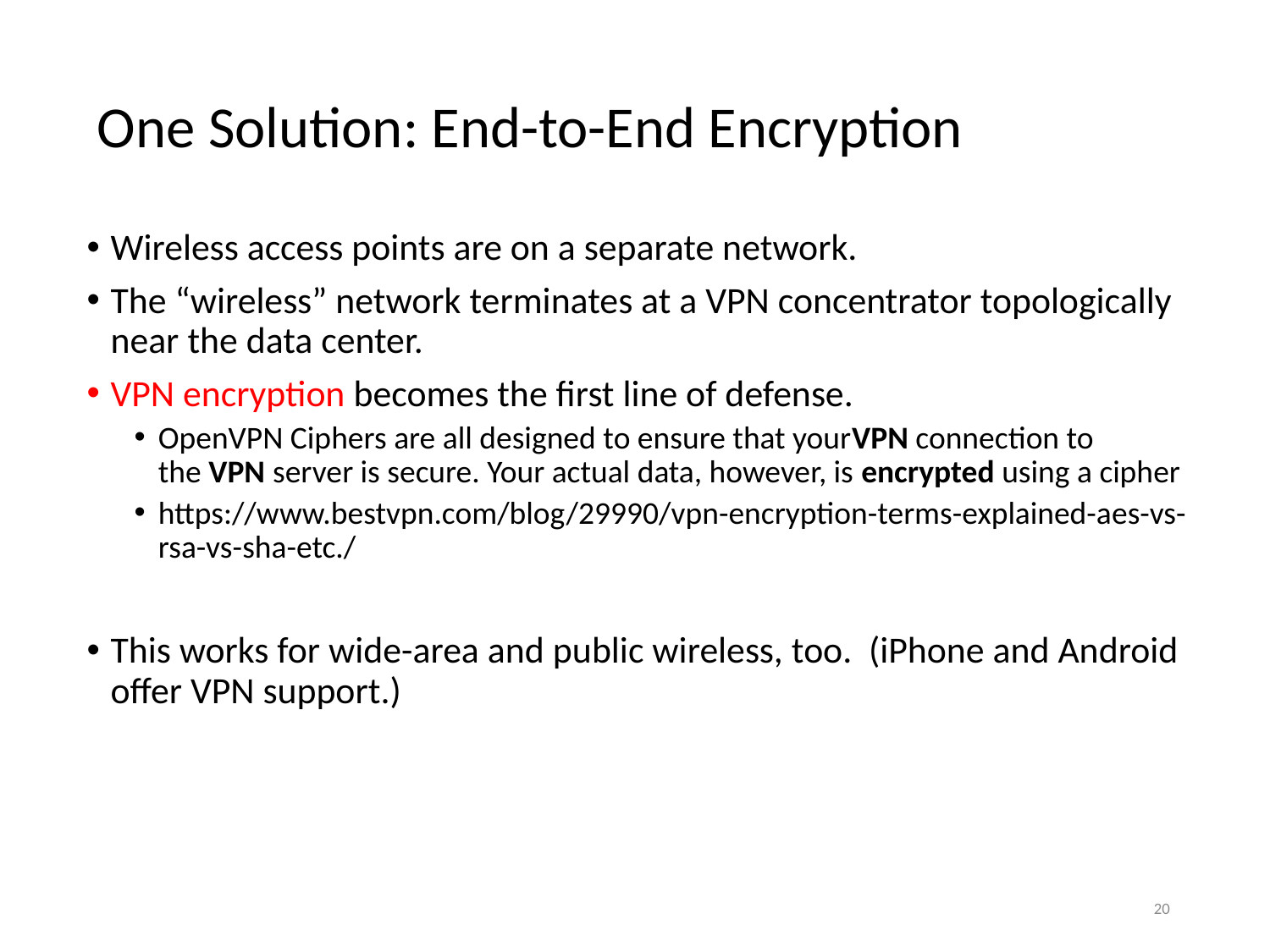

# One Solution: End-to-End Encryption
Wireless access points are on a separate network.
The “wireless” network terminates at a VPN concentrator topologically near the data center.
VPN encryption becomes the first line of defense.
OpenVPN Ciphers are all designed to ensure that yourVPN connection to the VPN server is secure. Your actual data, however, is encrypted using a cipher
https://www.bestvpn.com/blog/29990/vpn-encryption-terms-explained-aes-vs-rsa-vs-sha-etc./

This works for wide-area and public wireless, too.  (iPhone and Android offer VPN support.)
20